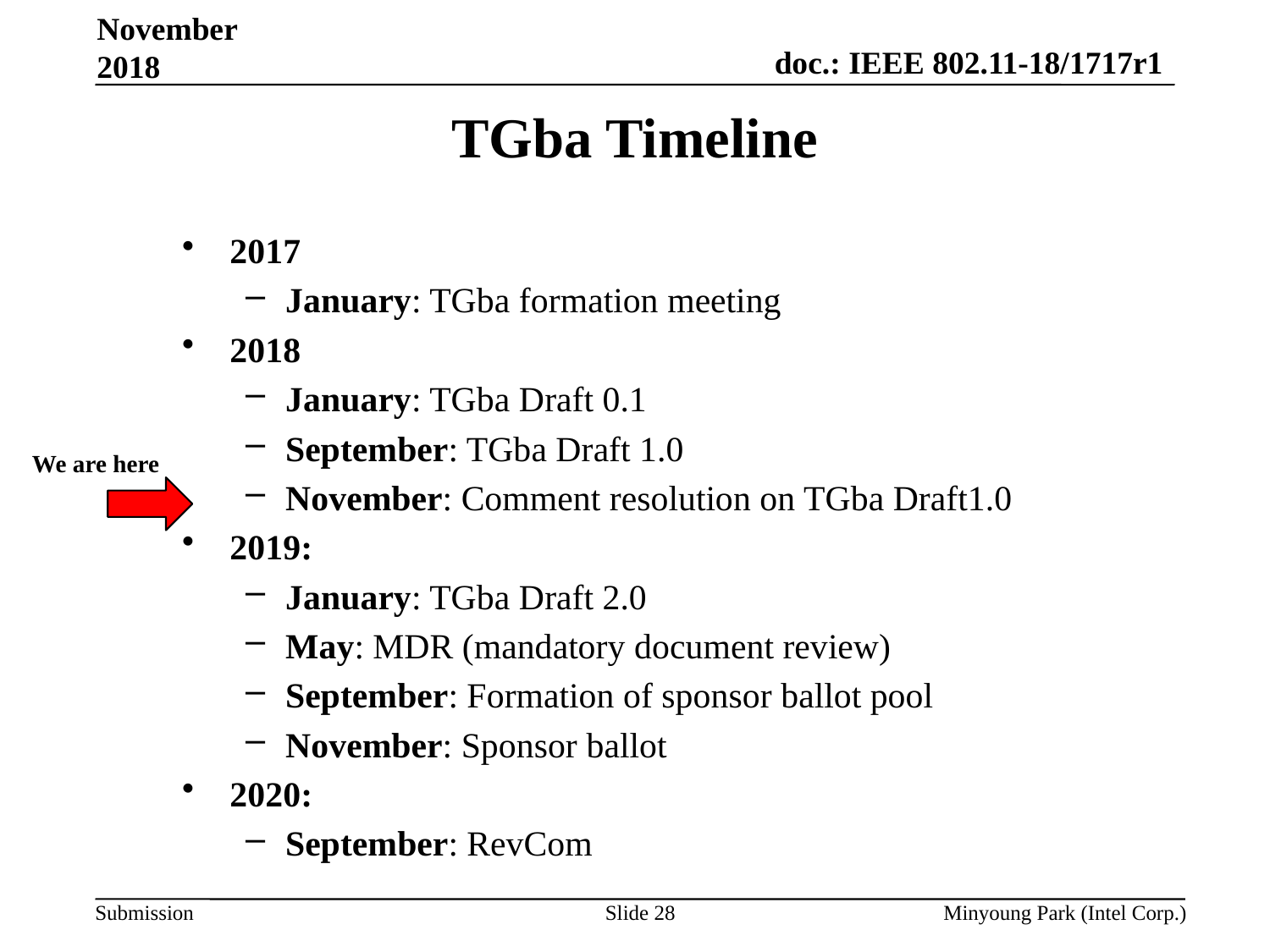

November 2018
# TGba Timeline
2017
January: TGba formation meeting
2018
January: TGba Draft 0.1
September: TGba Draft 1.0
November: Comment resolution on TGba Draft1.0
2019:
January: TGba Draft 2.0
May: MDR (mandatory document review)
September: Formation of sponsor ballot pool
November: Sponsor ballot
2020:
September: RevCom
We are here

Slide 28
Minyoung Park (Intel Corp.)